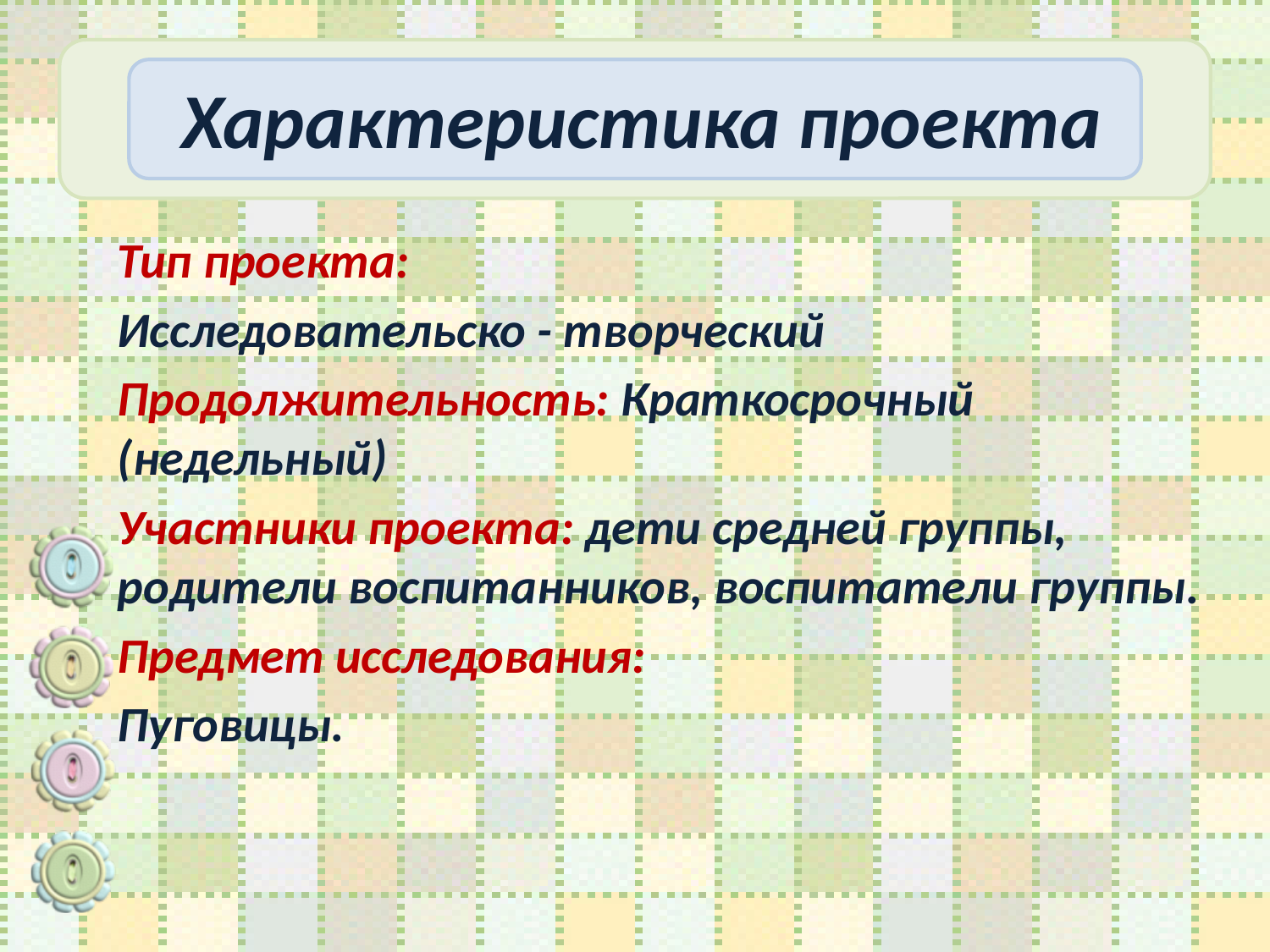

Характеристика проекта
Тип проекта:
Исследовательско - творческий
Продолжительность: Краткосрочный (недельный)
Участники проекта: дети средней группы, родители воспитанников, воспитатели группы.
Предмет исследования:
Пуговицы.